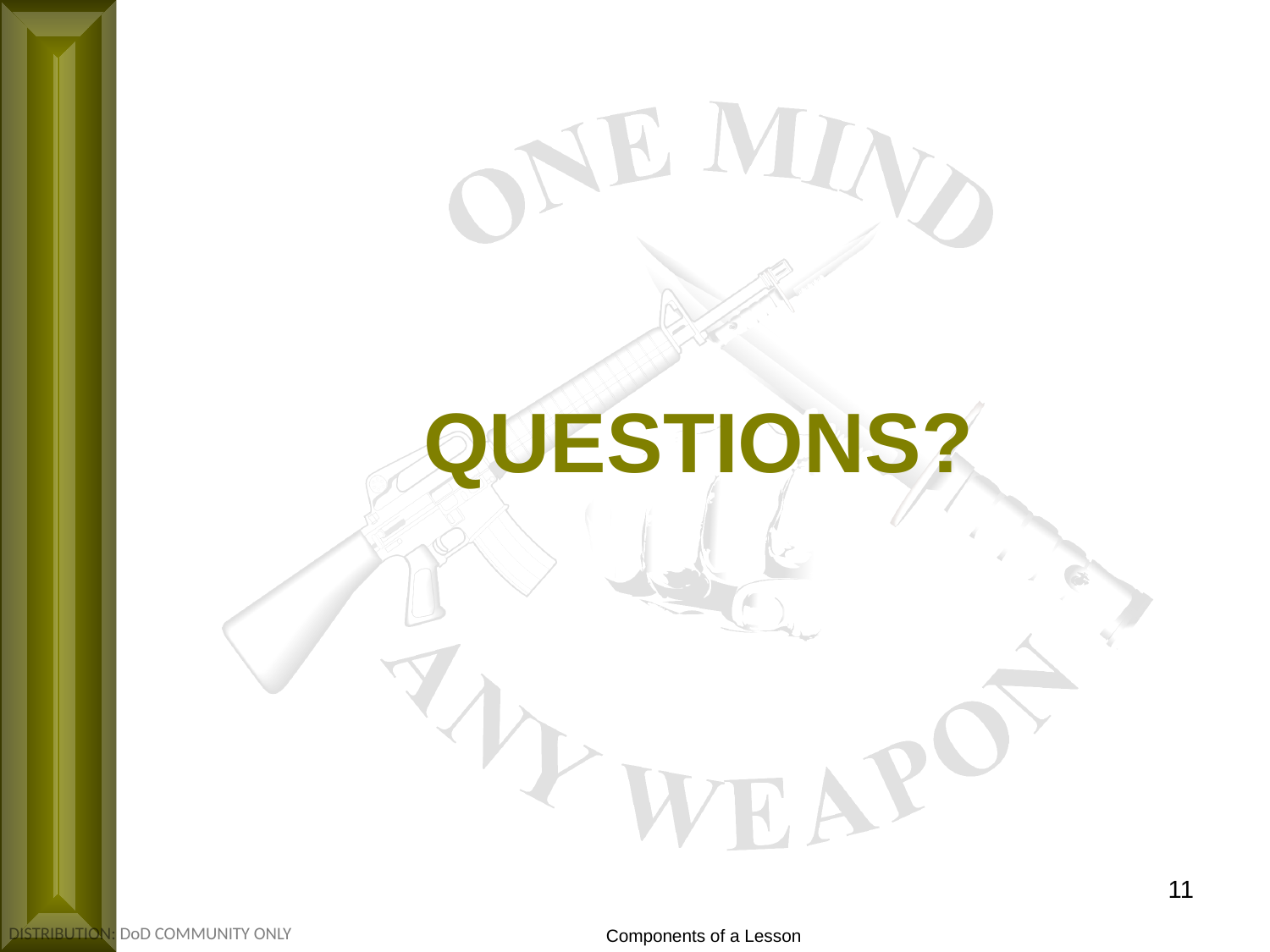

# QUESTIONS?
11
Components of a Lesson